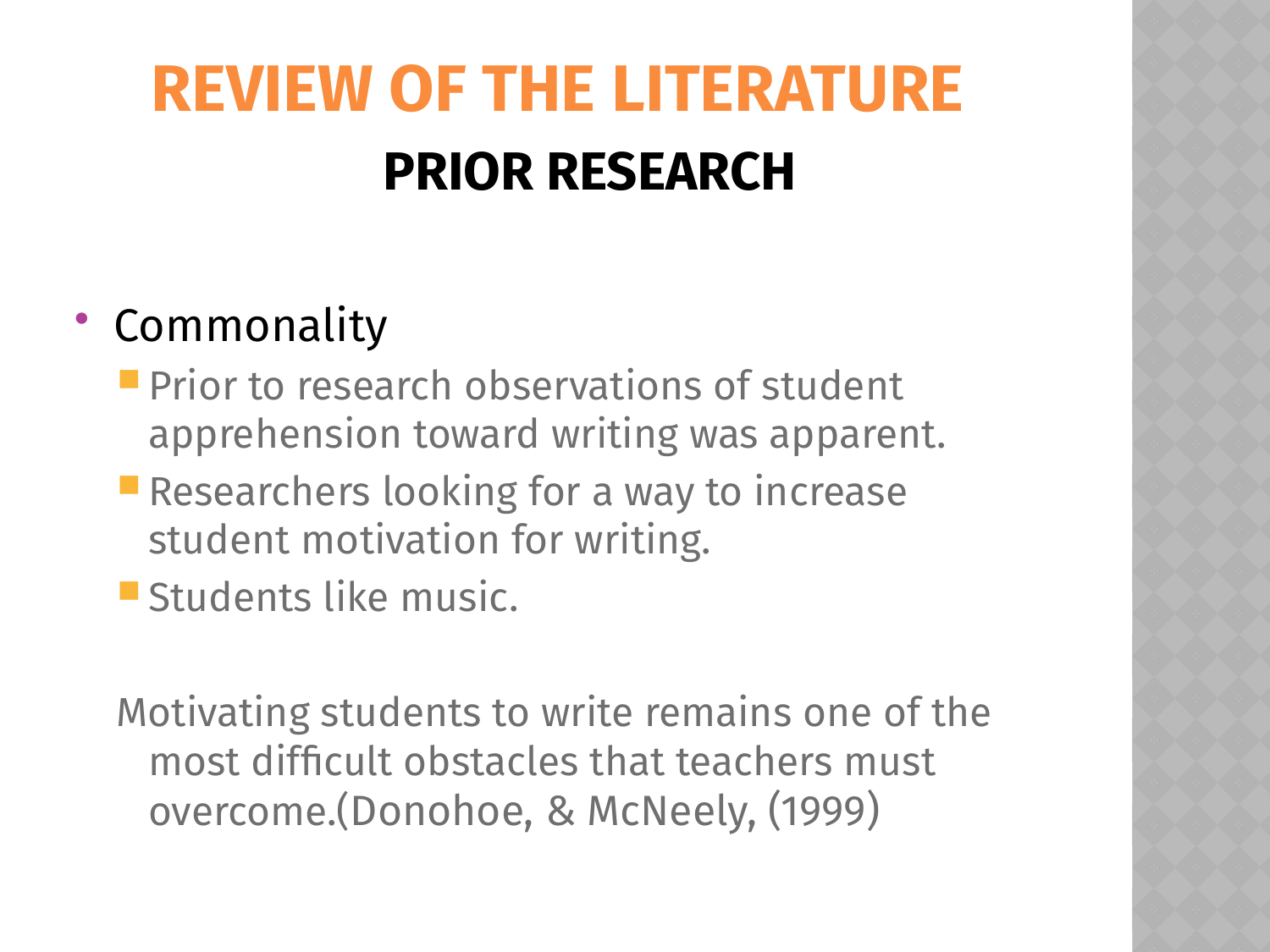

# Review of the literature Prior research

Commonality
Prior to research observations of student apprehension toward writing was apparent.
Researchers looking for a way to increase student motivation for writing.
Students like music.

Motivating students to write remains one of the most difficult obstacles that teachers must overcome.(Donohoe, & McNeely, (1999)